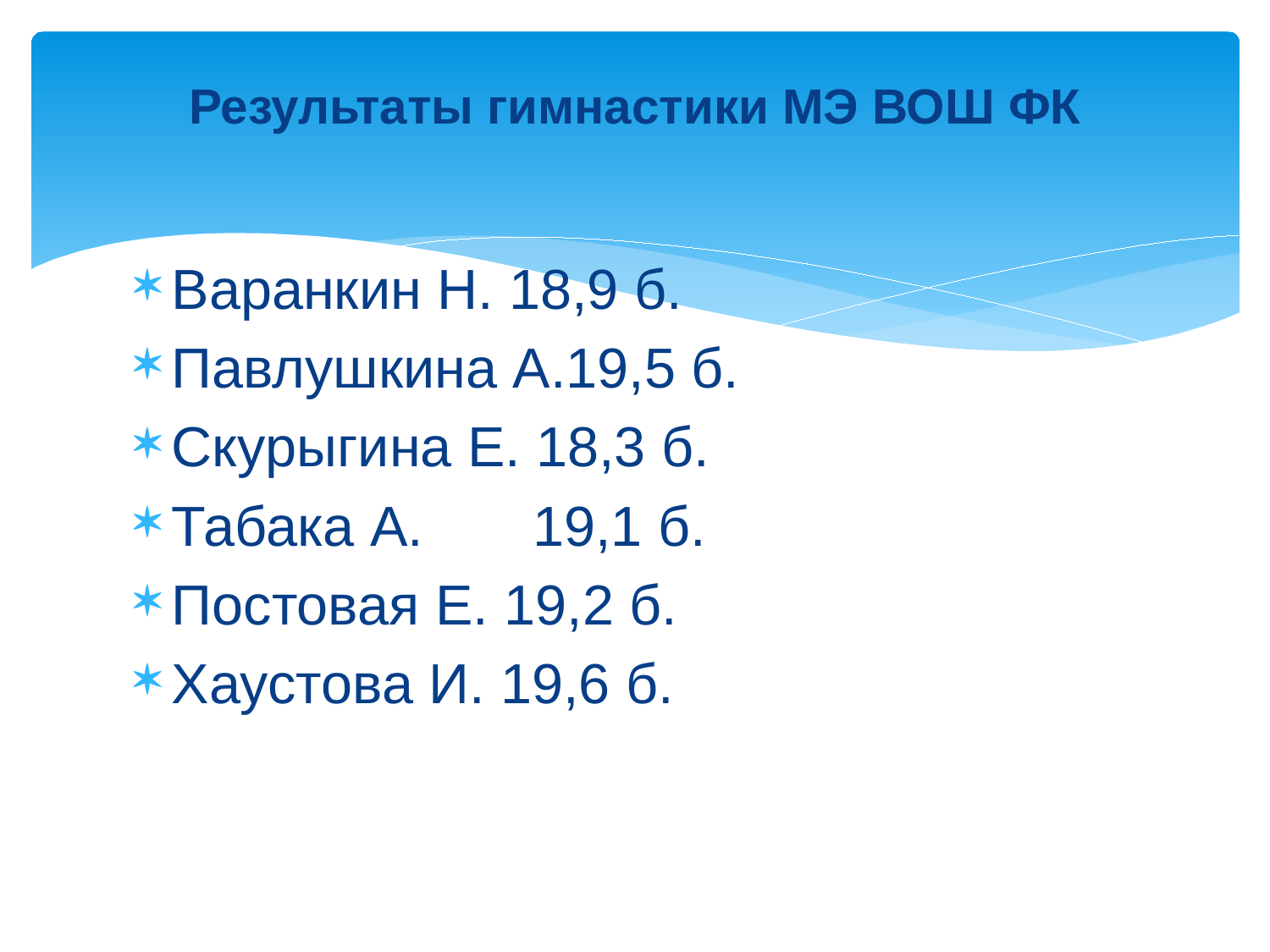

# Результаты гимнастики МЭ ВОШ ФК
Варанкин Н. 18,9 б.
Павлушкина А.19,5 б.
Скурыгина Е. 18,3 б.
Табака А.       19,1 б.
Постовая Е. 19,2 б.
Хаустова И. 19,6 б.